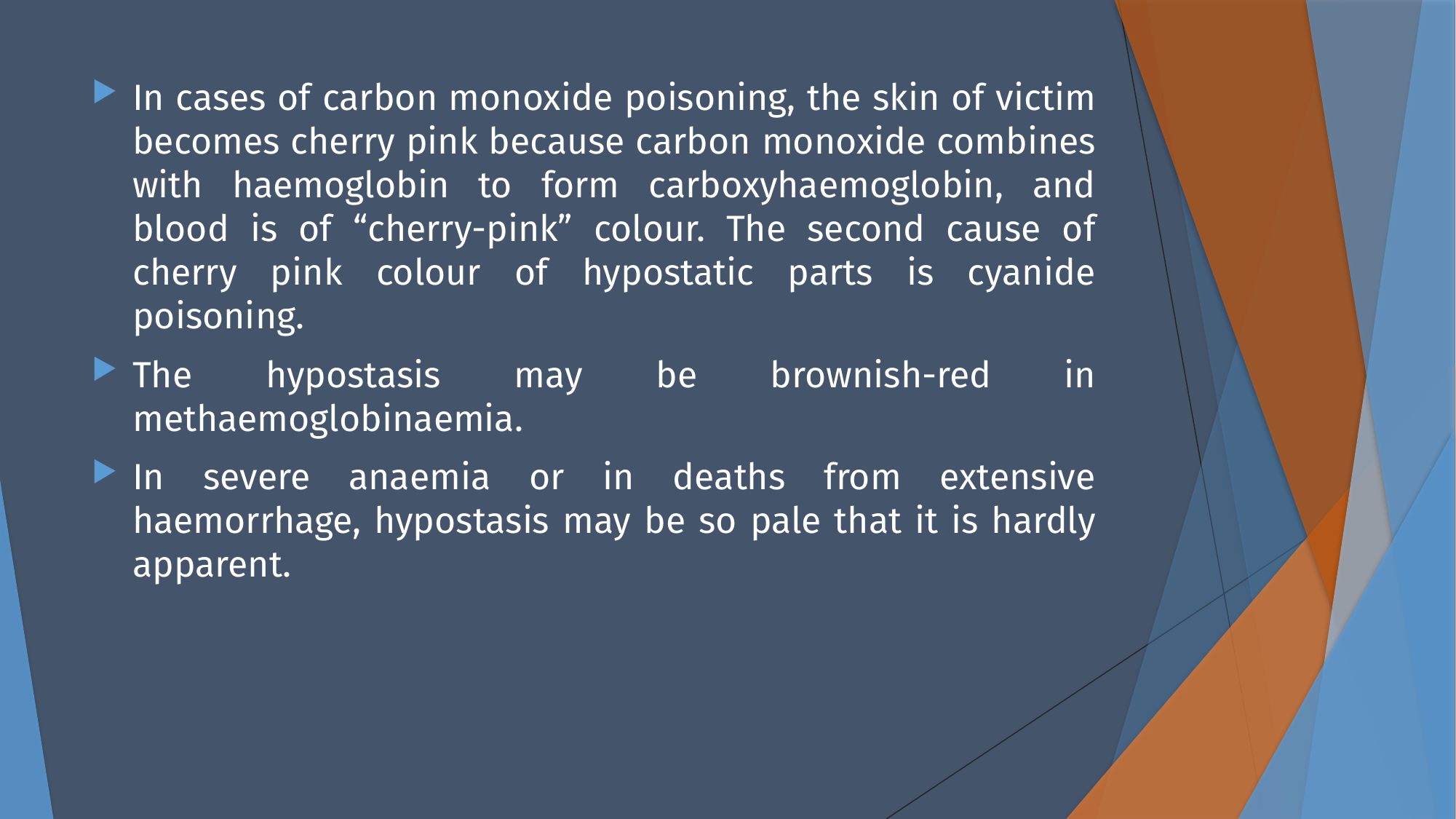

In cases of carbon monoxide poisoning, the skin of victim becomes cherry pink because carbon monoxide combines with haemoglobin to form carboxyhaemoglobin, and blood is of “cherry-pink” colour. The second cause of cherry pink colour of hypostatic parts is cyanide poisoning.
The hypostasis may be brownish-red in methaemoglobinaemia.
In severe anaemia or in deaths from extensive haemorrhage, hypostasis may be so pale that it is hardly apparent.